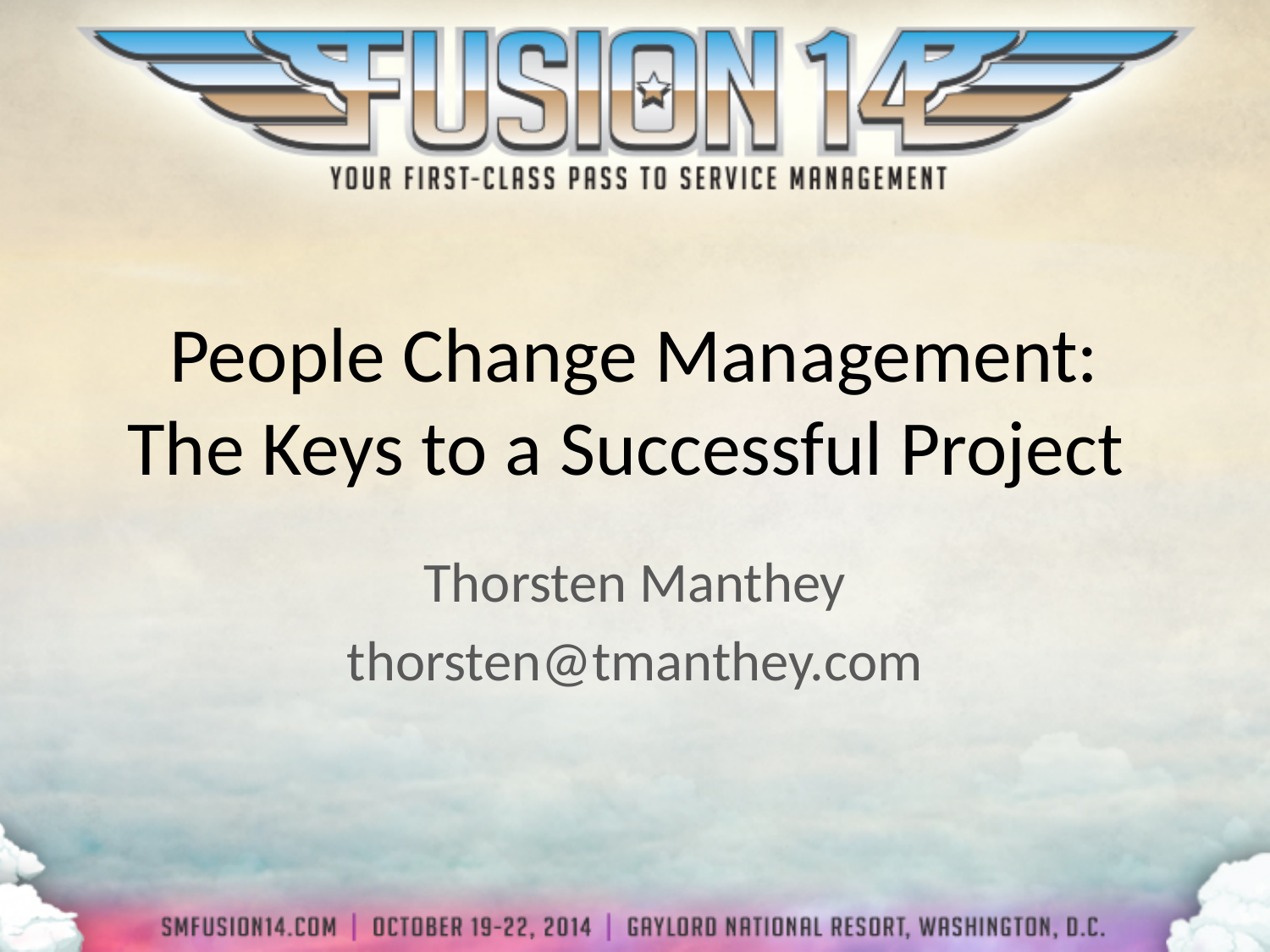

# People Change Management: The Keys to a Successful Project
Thorsten Manthey
thorsten@tmanthey.com